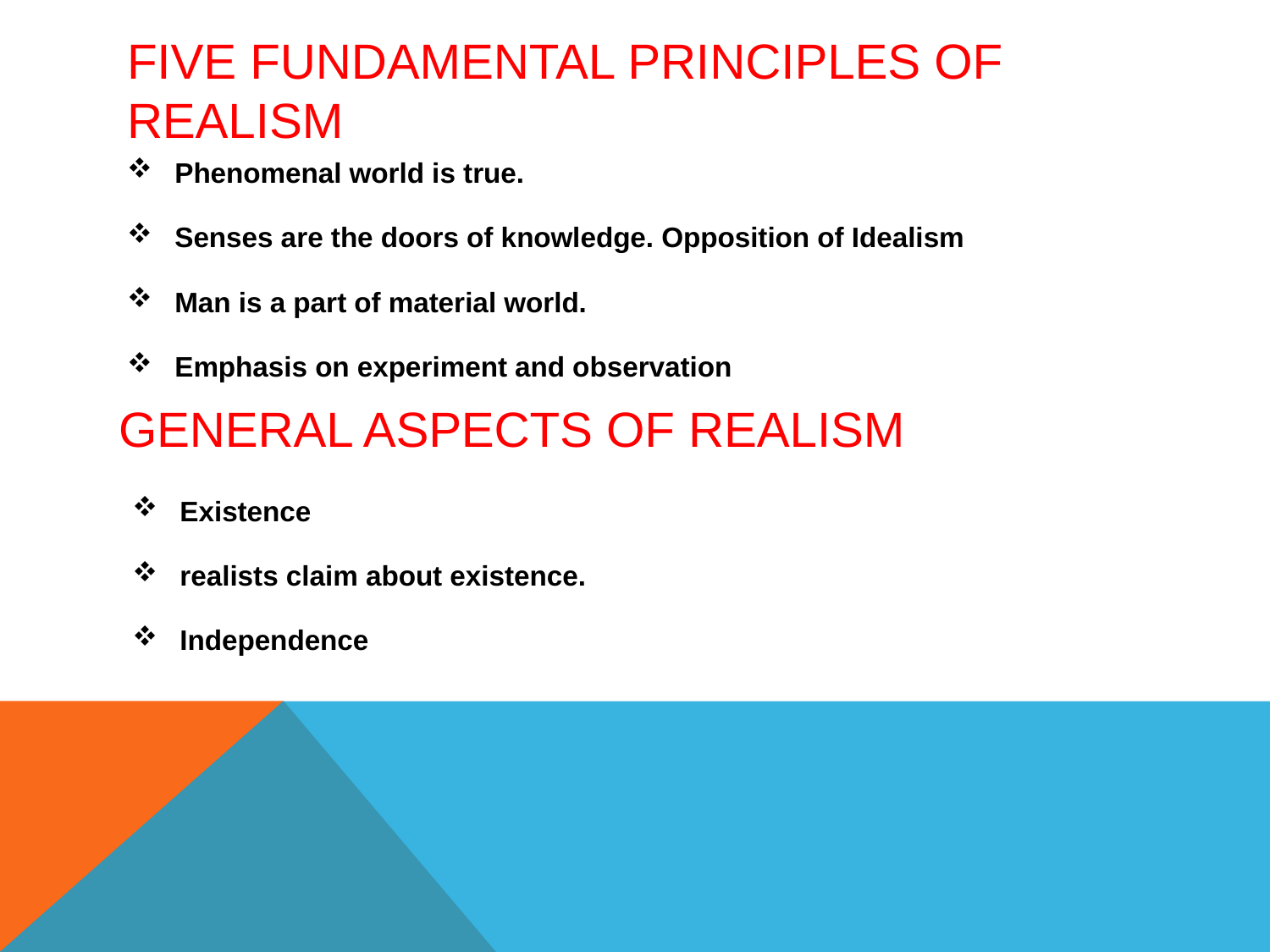

# Five Fundamental Principles of Realism
Phenomenal world is true.
Senses are the doors of knowledge. Opposition of Idealism
Man is a part of material world.
Emphasis on experiment and observation
General Aspects of Realism
Existence
realists claim about existence.
Independence